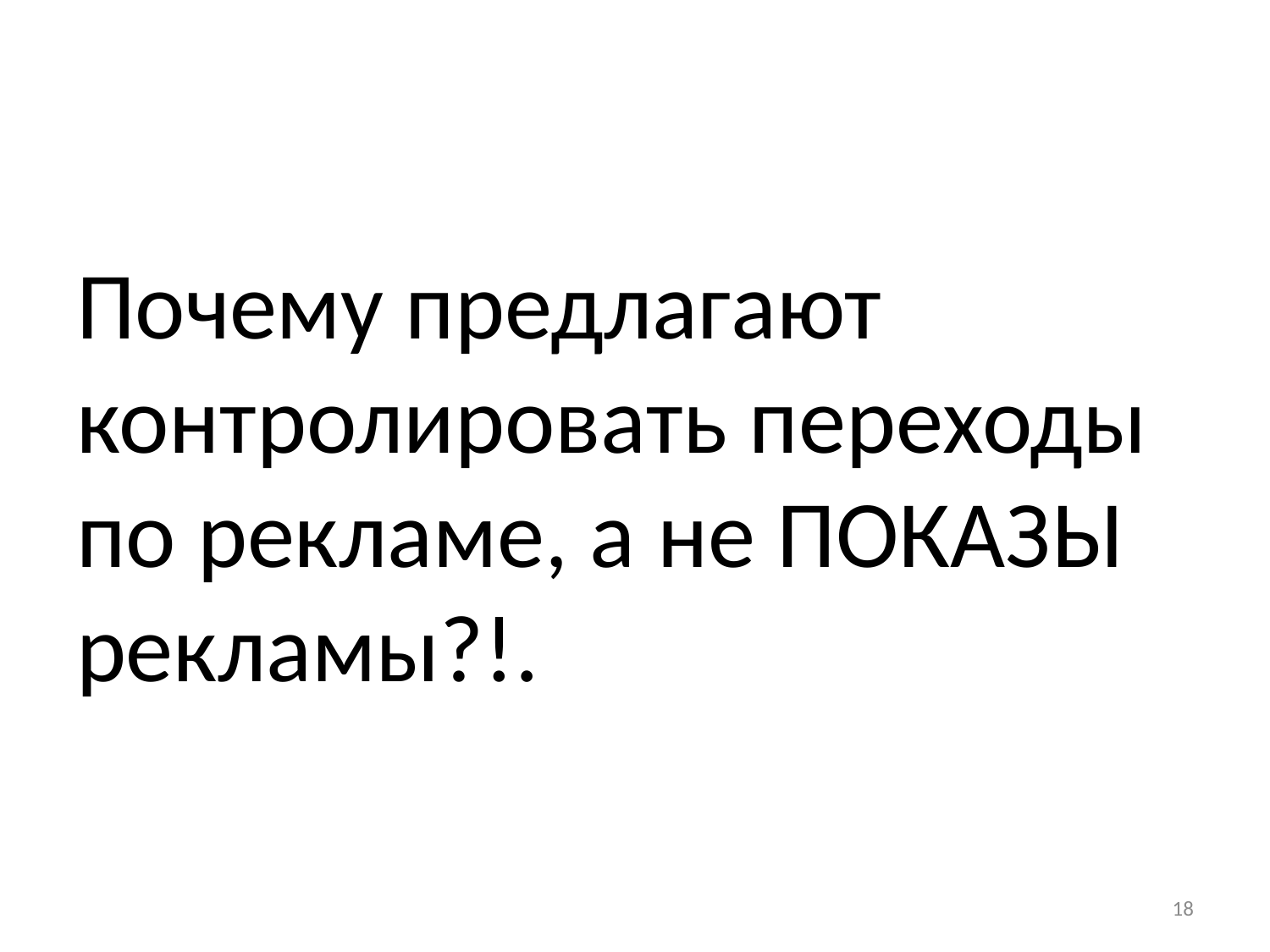

# Почему предлагают контролировать переходы по рекламе, а не ПОКАЗЫ рекламы?!.
18